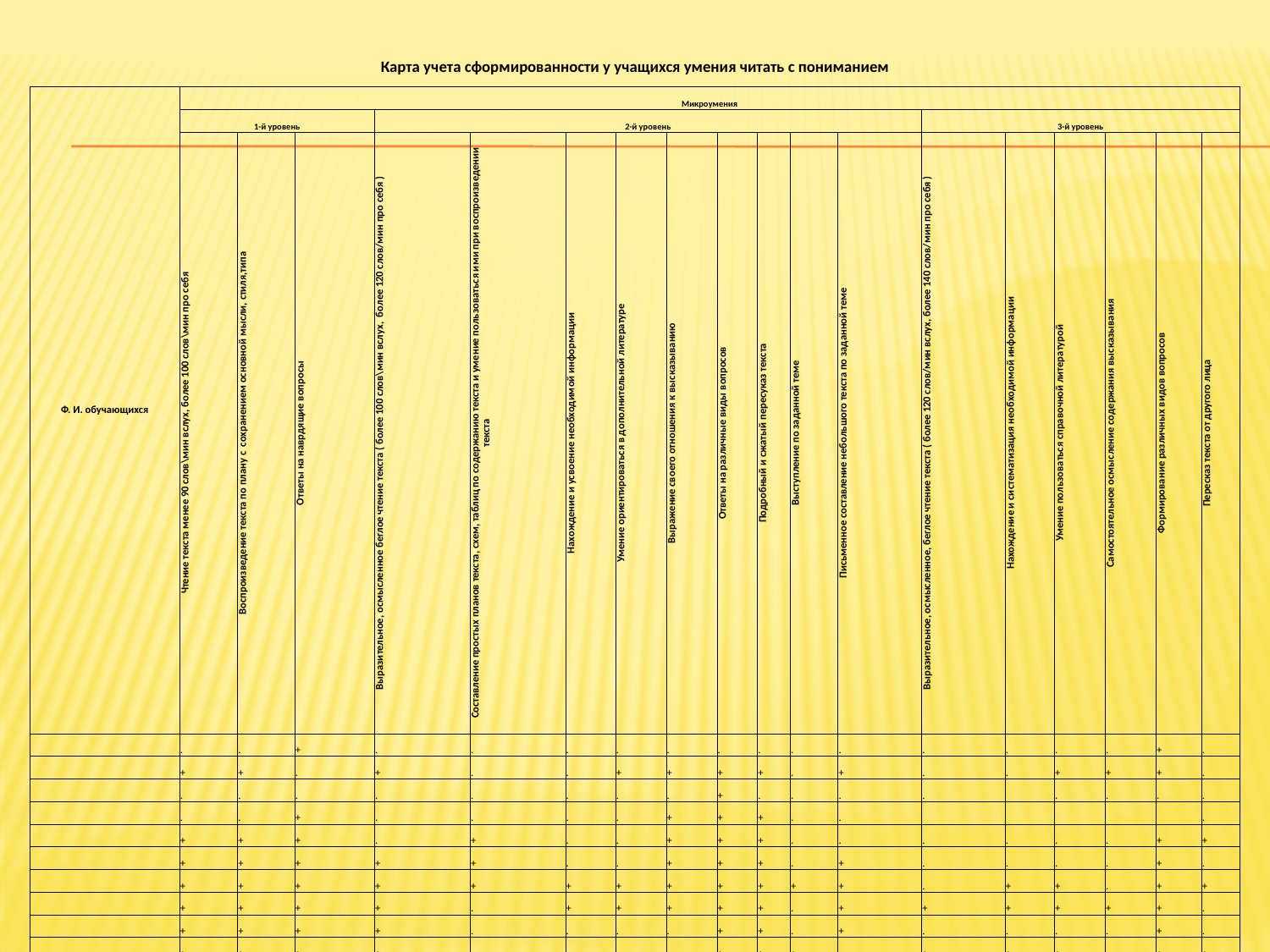

| Карта учета сформированности у учащихся умения читать с пониманием |  |  |  |  |  |  |  |  |  |  |  |  |  |  |  |  |  |  |
| --- | --- | --- | --- | --- | --- | --- | --- | --- | --- | --- | --- | --- | --- | --- | --- | --- | --- | --- |
| Ф. И. обучающихся | Микроумения |  |  |  |  |  |  |  |  |  |  |  |  |  |  |  |  |  |
|  | 1-й уровень |  |  | 2-й уровень |  |  |  |  |  |  |  |  | 3-й уровень |  |  |  |  |  |
|  | Чтение текста менее 90 слов\мин вслух, более 100 слов\мин про себя | Воспроизведение текста по плану с сохранением основной мысли, стиля,типа | Ответы на наврдящие вопросы | Выразительное, осмысленное беглое чтение текста ( более 100 слов\мин вслух, более 120 слов/мин про себя ) | Составление простых планов текста, схем, таблиц по содержанию текста и умение пользоваться ими при воспроизведении текста | Нахождение и усвоение необходимой информации | Умение ориентироваться в дополнительной литературе | Выражение своего отношения к высказыванию | Ответы на различные виды вопросов | Подробный и сжатый пересуказ текста | Выступление по заданной теме | Письменное составление небольшого текста по заданной теме | Выразительное, осмысленное, беглое чтение текста ( более 120 слов/мин вслух, более 140 слов/мин про себя ) | Нахождение и систематизация необходимой информации | Умение пользоваться справочной литературой | Самостоятельное осмысление содержания высказывания | Формирование различных видов вопросов | Пересказ текста от другого лица |
|  | . | . | + | . | . | . | . | . | . | . | . | . | . | . | . | . | + | . |
|  | + | + | . | + | . | . | + | + | + | + | . | + | . | . | + | + | + | . |
|  | . | . | . | . | . | . | . | . | + | . | . | . | . |  | . | . | . | . |
|  | . | . | + | . | . | . | . | + | + | + | . | . |  |  |  |  |  | . |
|  | + | + | + | . | + | . | . | + | + | + | . | . | . | . | . | . | + | + |
|  | + | + | + | + | + | . | . | + | + | + | . | + | . | . | . | . | + | . |
|  | + | + | + | + | + | + | + | + | + | + | + | + | . | + | + | . | + | + |
|  | + | + | + | + | . | + | + | + | + | + | . | + | + | + | + | + | + | . |
|  | + | + | + | + | . | . | . | . | + | + | . | + | . | . | . | . | + | . |
|  | + | + | + | + | . | . | . | . | + | + | + | . | + | + | + | . | + | + |
|  | + | + | + | + | + | + | + | + | + | + | + | + | + | . | + | + | + | + |
|  | + | . | + | . | . | . | . | + | + | + | . | . | . | . | . | . | + | . |
|  | . | . | + | . | . | . | . | . | . | . | . | . | . | . | . | . | . | . |
|  | + | + | + | + | + | + | + | + | + | + | + | + | + | + | + | + | + | + |
|  | . | + | + | + | + | + | . | + | + | + | . | . | . | + | + | . | + | . |
|  | . | . | + | . | + | . | + | . | . | . | . | . | . | . | . | . | + | . |
|  | . | + | . | . | . | . | . | + | . | . | . | . | . | . | . | . | . | . |
|  | . | + | . | . | . | . | . | + | . | . | + | . | . | . | . | . | + | . |
|  | . | . | . | . | . | . | . | . | . | . | . | . | . | . | . | . | + | . |
|  | + | + | + | + | + | . | + | + | + | + | + | . | + | . | . | . | + | . |
|  | + | . | . | . | . | . | . | . | + | . | . | . | . | . | . | . | . | . |
|  | . | . | + | . | . | . | . | . | + | + | . | . | . | . | . | . | . | . |
|  | + | + | + | + | + | + | + | + | + | + | + | + | + | + | + | + | + | + |
|  | + | + | + | + | + | + | + | + | + | + | + | . | + | + | + | + | + | + |
|  | + | + | + | . | . | . | . | + | + | + | . | . | . | . | . | . | . | . |
|  | . | + | + | . | + | + | . | + | . | + | . | . | . | . | . | . | . | . |
|  | . | + | + | . | + | + | + | . | . | + | + | . | . | . | . | . | + | . |
|  | . | . | + | + | . | + | . | . | + | + | . | . | . | . | . | . | . | . |